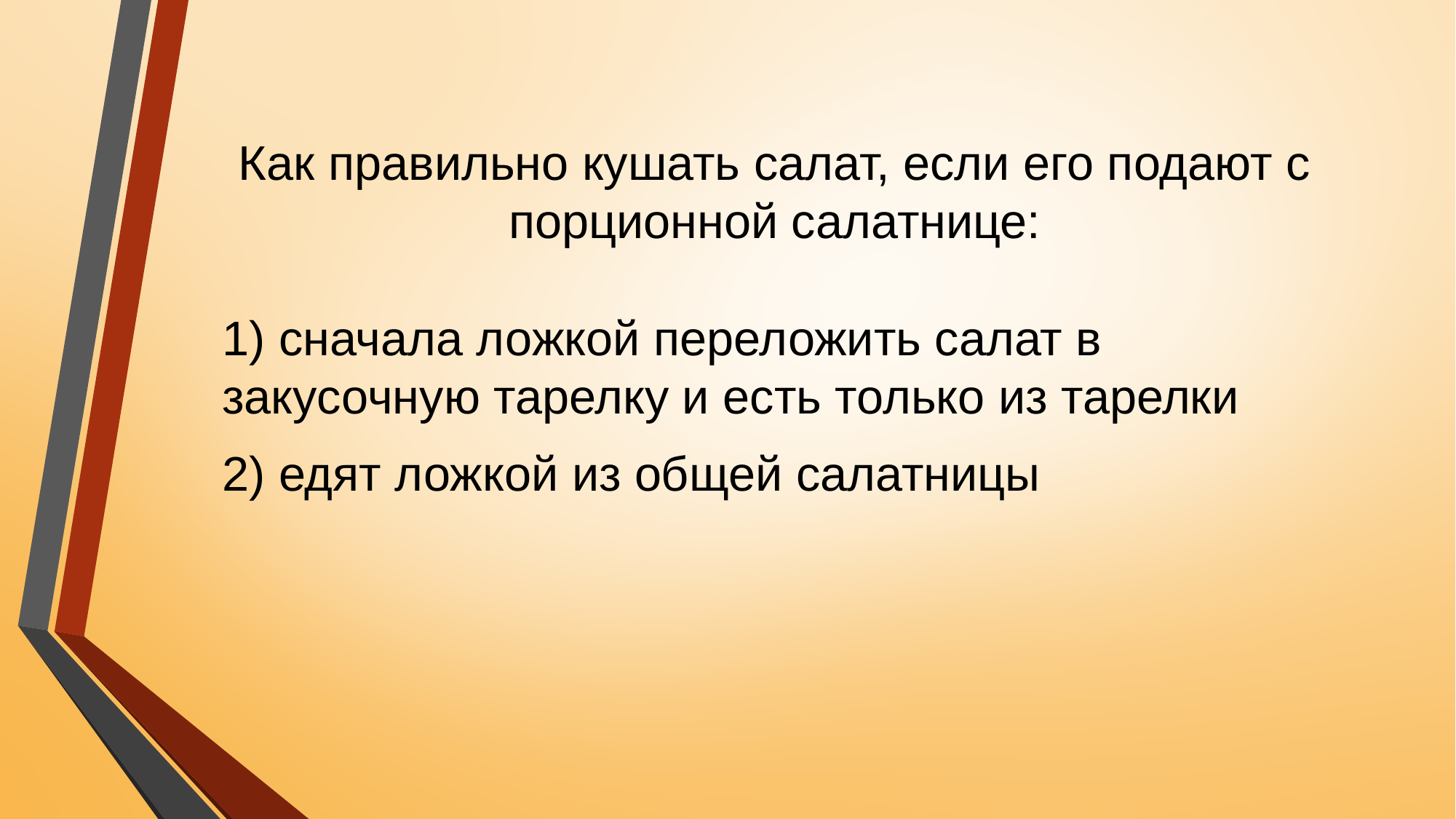

# Как правильно кушать салат, если его подают с порционной салатнице:
1) сначала ложкой переложить салат в закусочную тарелку и есть только из тарелки
2) едят ложкой из общей салатницы